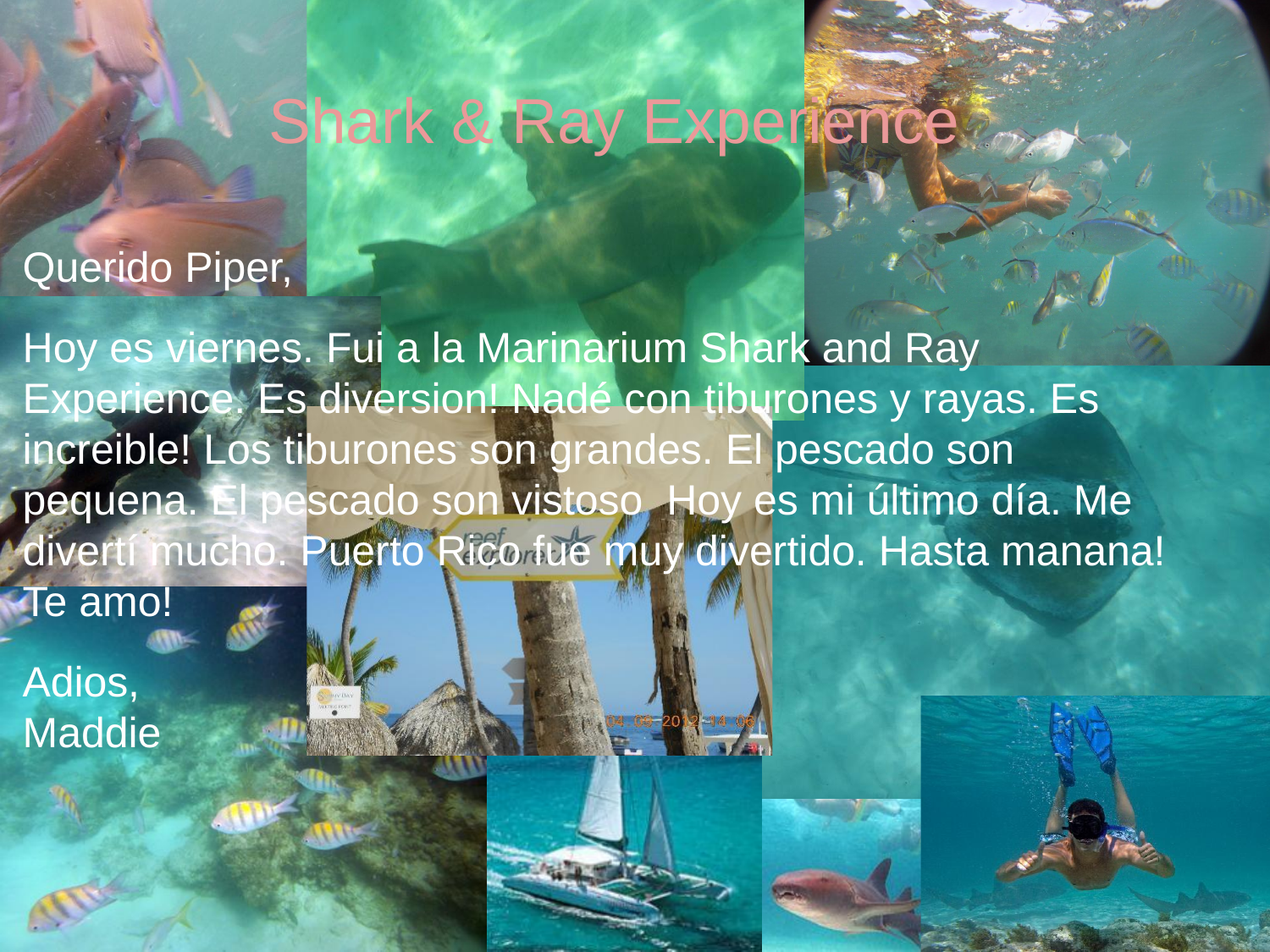

Shark & Ray Experience

Querido Piper,

Hoy es viernes. Fui a la Marinarium Shark and Ray Experience. Es diversion! Nadé con tiburones y rayas. Es increible! Los tiburones son grandes. El pescado son pequena. El pescado son vistoso  Hoy es mi último día. Me divertí mucho. Puerto Rico fue muy divertido. Hasta manana! Te amo!

Adios,
Maddie